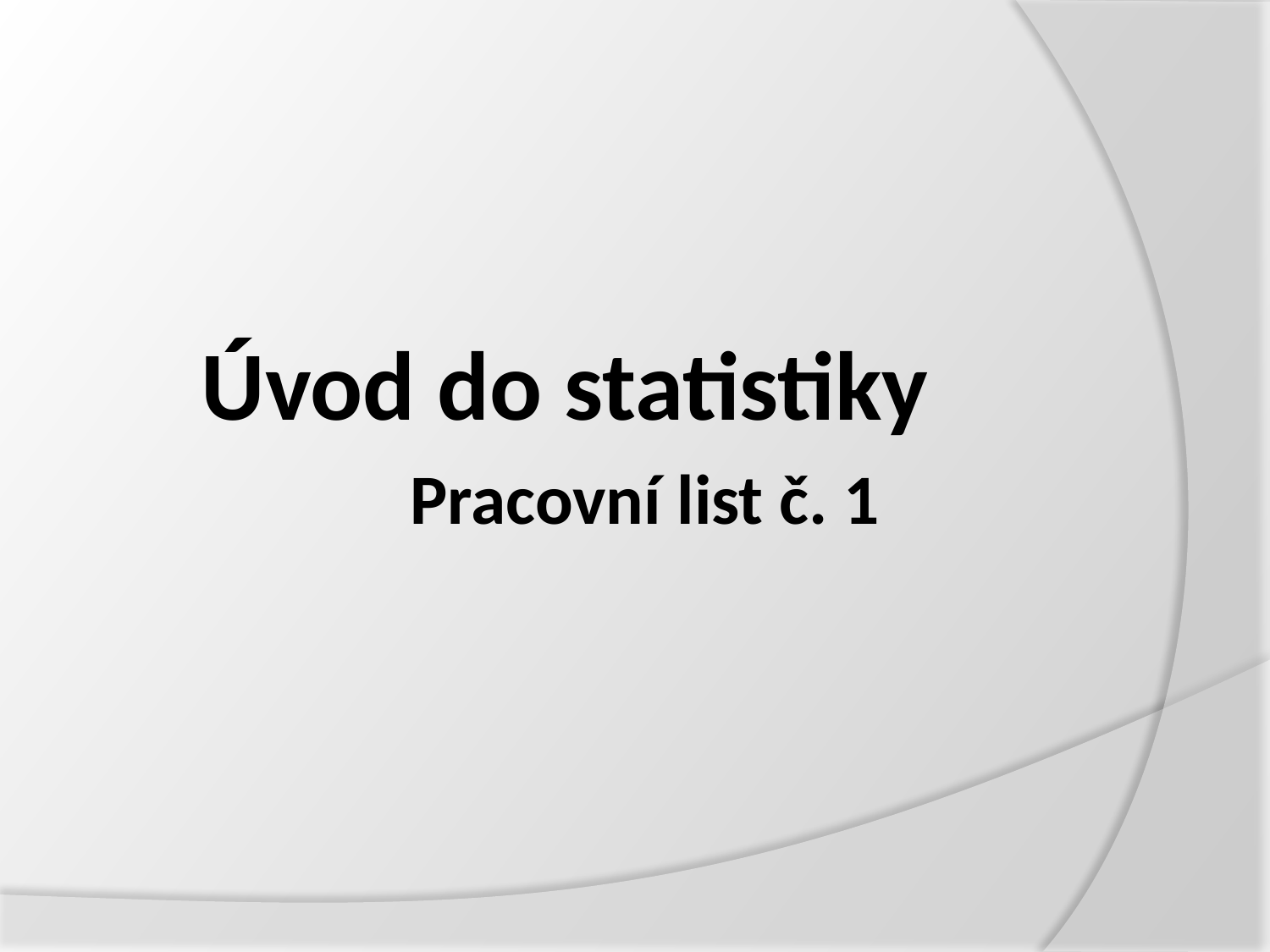

# Úvod do statistiky
Pracovní list č. 1